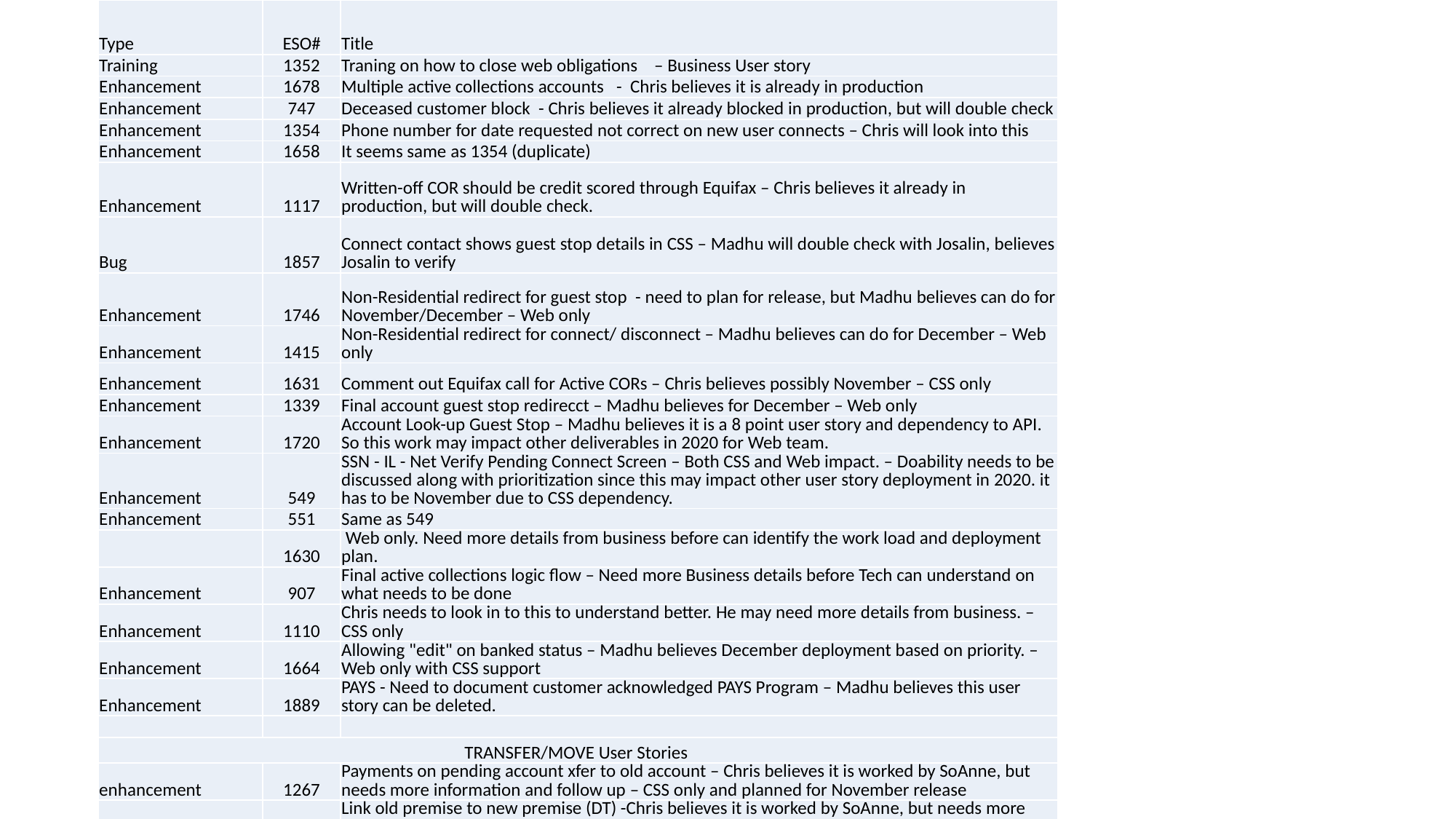

| Type | ESO# | Title |
| --- | --- | --- |
| Training | 1352 | Traning on how to close web obligations – Business User story |
| Enhancement | 1678 | Multiple active collections accounts - Chris believes it is already in production |
| Enhancement | 747 | Deceased customer block - Chris believes it already blocked in production, but will double check |
| Enhancement | 1354 | Phone number for date requested not correct on new user connects – Chris will look into this |
| Enhancement | 1658 | It seems same as 1354 (duplicate) |
| Enhancement | 1117 | Written-off COR should be credit scored through Equifax – Chris believes it already in production, but will double check. |
| Bug | 1857 | Connect contact shows guest stop details in CSS – Madhu will double check with Josalin, believes Josalin to verify |
| Enhancement | 1746 | Non-Residential redirect for guest stop - need to plan for release, but Madhu believes can do for November/December – Web only |
| Enhancement | 1415 | Non-Residential redirect for connect/ disconnect – Madhu believes can do for December – Web only |
| Enhancement | 1631 | Comment out Equifax call for Active CORs – Chris believes possibly November – CSS only |
| Enhancement | 1339 | Final account guest stop redirecct – Madhu believes for December – Web only |
| Enhancement | 1720 | Account Look-up Guest Stop – Madhu believes it is a 8 point user story and dependency to API. So this work may impact other deliverables in 2020 for Web team. |
| Enhancement | 549 | SSN - IL - Net Verify Pending Connect Screen – Both CSS and Web impact. – Doability needs to be discussed along with prioritization since this may impact other user story deployment in 2020. it has to be November due to CSS dependency. |
| Enhancement | 551 | Same as 549 |
|  | 1630 | Web only. Need more details from business before can identify the work load and deployment plan. |
| Enhancement | 907 | Final active collections logic flow – Need more Business details before Tech can understand on what needs to be done |
| Enhancement | 1110 | Chris needs to look in to this to understand better. He may need more details from business. – CSS only |
| Enhancement | 1664 | Allowing "edit" on banked status – Madhu believes December deployment based on priority. – Web only with CSS support |
| Enhancement | 1889 | PAYS - Need to document customer acknowledged PAYS Program – Madhu believes this user story can be deleted. |
|  |  |  |
| TRANSFER/MOVE User Stories |  |  |
| enhancement | 1267 | Payments on pending account xfer to old account – Chris believes it is worked by SoAnne, but needs more information and follow up – CSS only and planned for November release |
| enhancement | 797 | Link old premise to new premise (DT) -Chris believes it is worked by SoAnne, but needs more information and follow up – CSS only and planned for November release Chris believes it is worked by SoAnne, but needs more information and follow up – CSS only and planned for November release |
| enhancement | 1715 | Extend MO Calendar to 60days vs 30days – Madhu believes can be done in 2020 based prioritization – Web Only |
| enhancement | 247 | Deposit transfer - -Chris believes it is worked by SoAnne, but needs more information and follow up – CSS only and planned for November release |
| enhancement | 267 | alerts in the move flow – it is part of the single step transfer user story planning to start working on the after the registration flow. – web only. |
|  |  |  |
| EMAIL - Enhancements - $$ owed, all service types, and footer |  |  |
| enhancement | 618 | displayed amount owed in email – Chris believes that it can be done, but needed support from Business with sample eMail format. – CSS with Web support |
| enhancement | 1575 | display all service types |
| enhancement | 1571 |  |
| enhancement | 1580 |  |
| enhancement | 1577 |  |
| enhancement | 1890 | display correct footer on all ESO emails – Madhu can do it since it is a text change, it doesn’t require a release, it can be changed from SendGrid |
| enhancement |  |  |